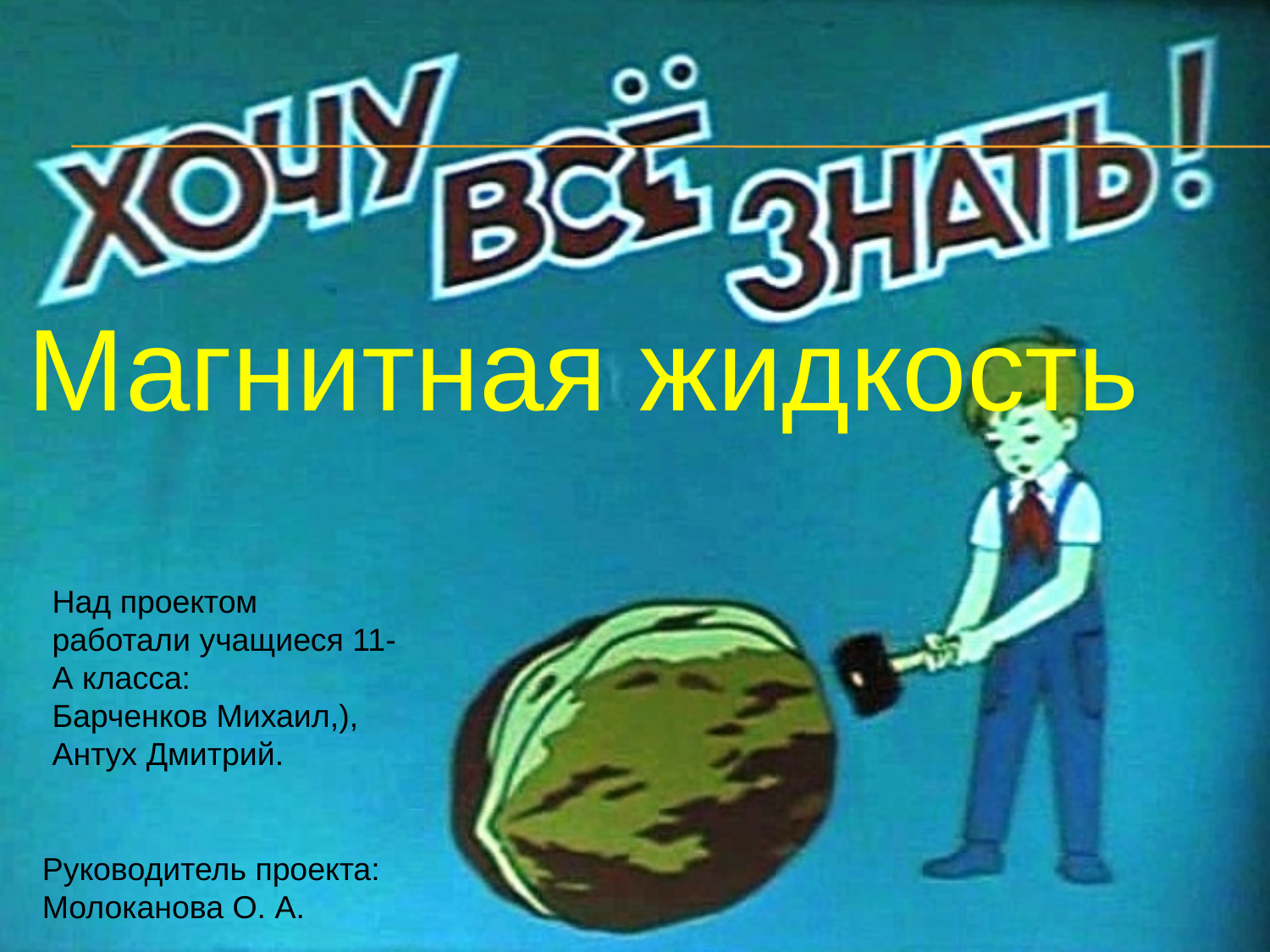

# Магнитная жидкость
Над проектом работали учащиеся 11-А класса:
Барченков Михаил,),
Антух Дмитрий.
Руководитель проекта: Молоканова О. А.